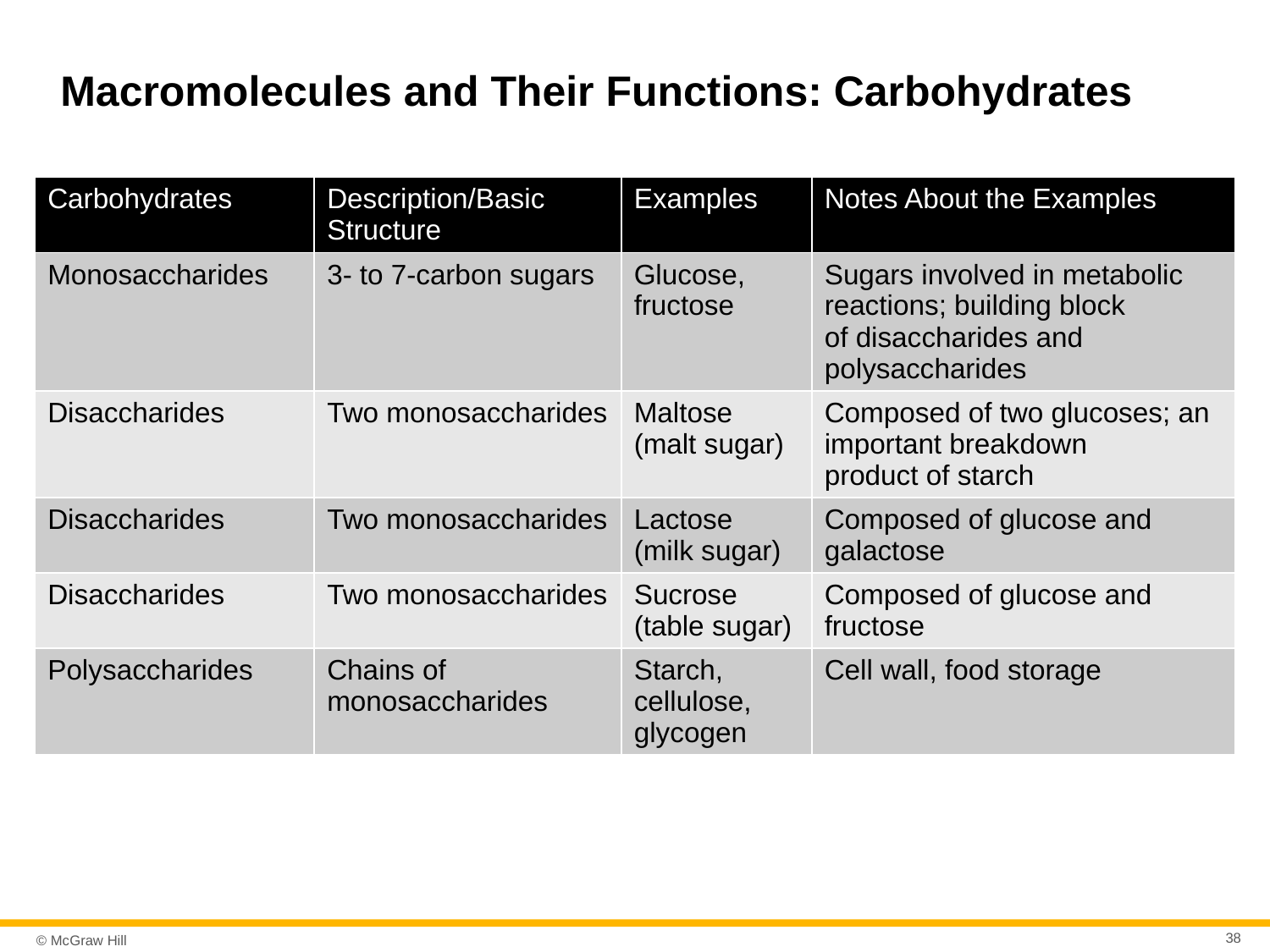

# Macromolecules and Their Functions: Carbohydrates
| Carbohydrates | Description/Basic Structure | Examples | Notes About the Examples |
| --- | --- | --- | --- |
| Monosaccharides | 3- to 7-carbon sugars | Glucose, fructose | Sugars involved in metabolic reactions; building block of disaccharides and polysaccharides |
| Disaccharides | Two monosaccharides | Maltose (malt sugar) | Composed of two glucoses; an important breakdown product of starch |
| Disaccharides | Two monosaccharides | Lactose (milk sugar) | Composed of glucose and galactose |
| Disaccharides | Two monosaccharides | Sucrose (table sugar) | Composed of glucose and fructose |
| Polysaccharides | Chains of monosaccharides | Starch, cellulose, glycogen | Cell wall, food storage |